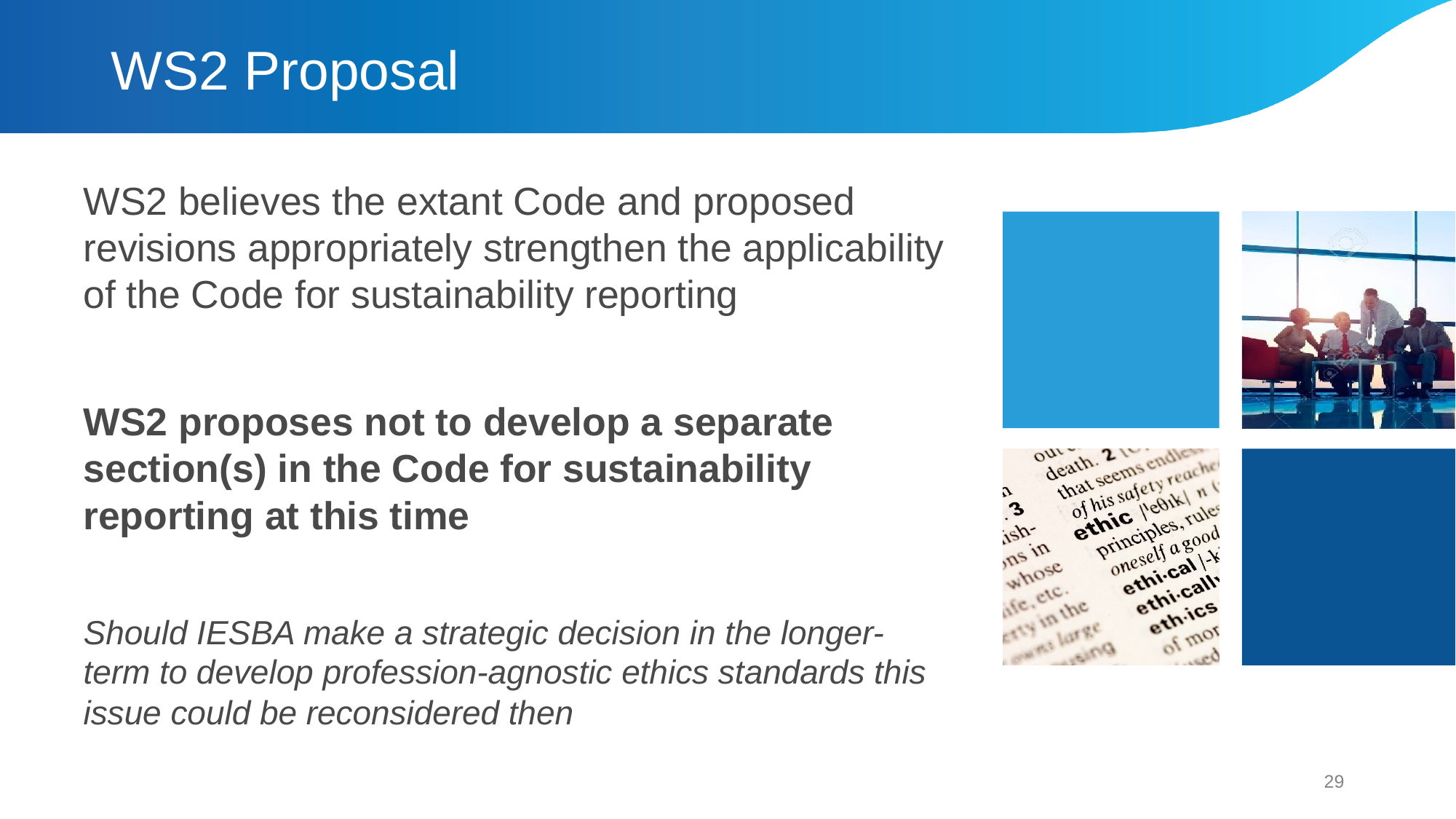

# WS2 Proposal
WS2 believes the extant Code and proposed revisions appropriately strengthen the applicability of the Code for sustainability reporting

WS2 proposes not to develop a separate section(s) in the Code for sustainability reporting at this time

Should IESBA make a strategic decision in the longer-term to develop profession-agnostic ethics standards this issue could be reconsidered then

29